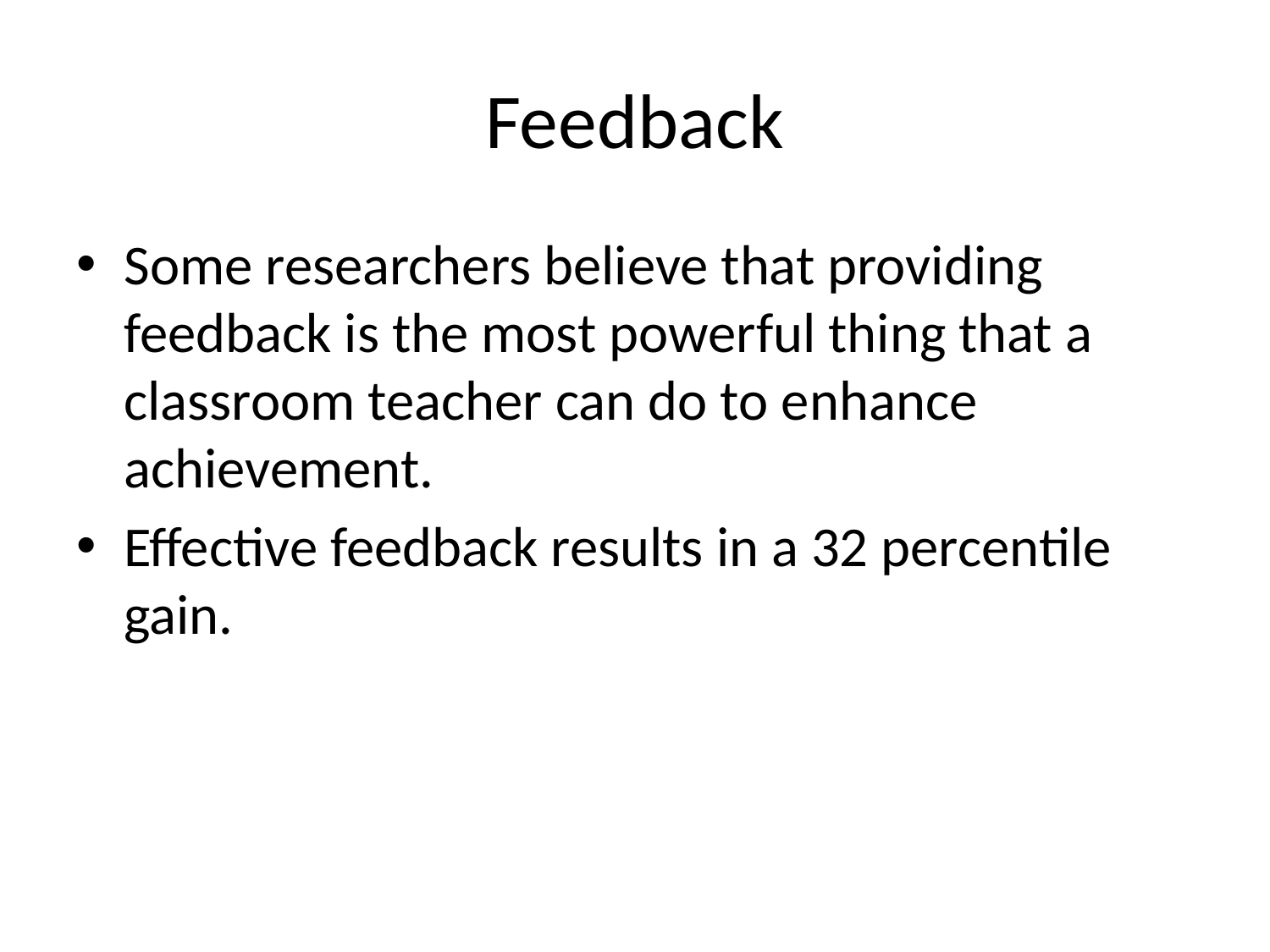

# Feedback
Some researchers believe that providing feedback is the most powerful thing that a classroom teacher can do to enhance achievement.
Effective feedback results in a 32 percentile gain.